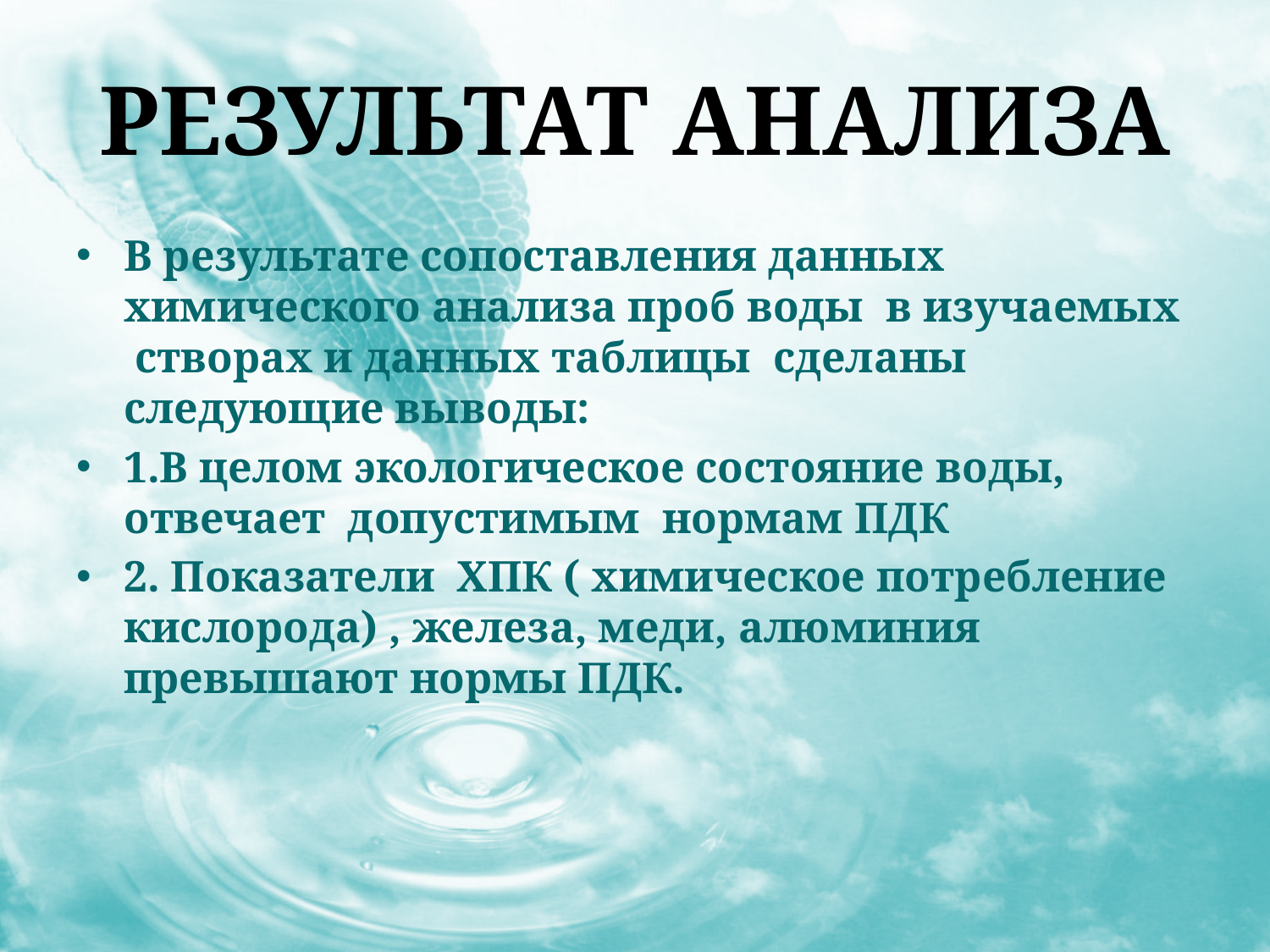

# Результат анализа
В результате сопоставления данных химического анализа проб воды  в изучаемых   створах и данных таблицы  сделаны следующие выводы:
1.В целом экологическое состояние воды, отвечает  допустимым  нормам ПДК
2. Показатели  ХПК ( химическое потребление кислорода) , железа, меди, алюминия превышают нормы ПДК.